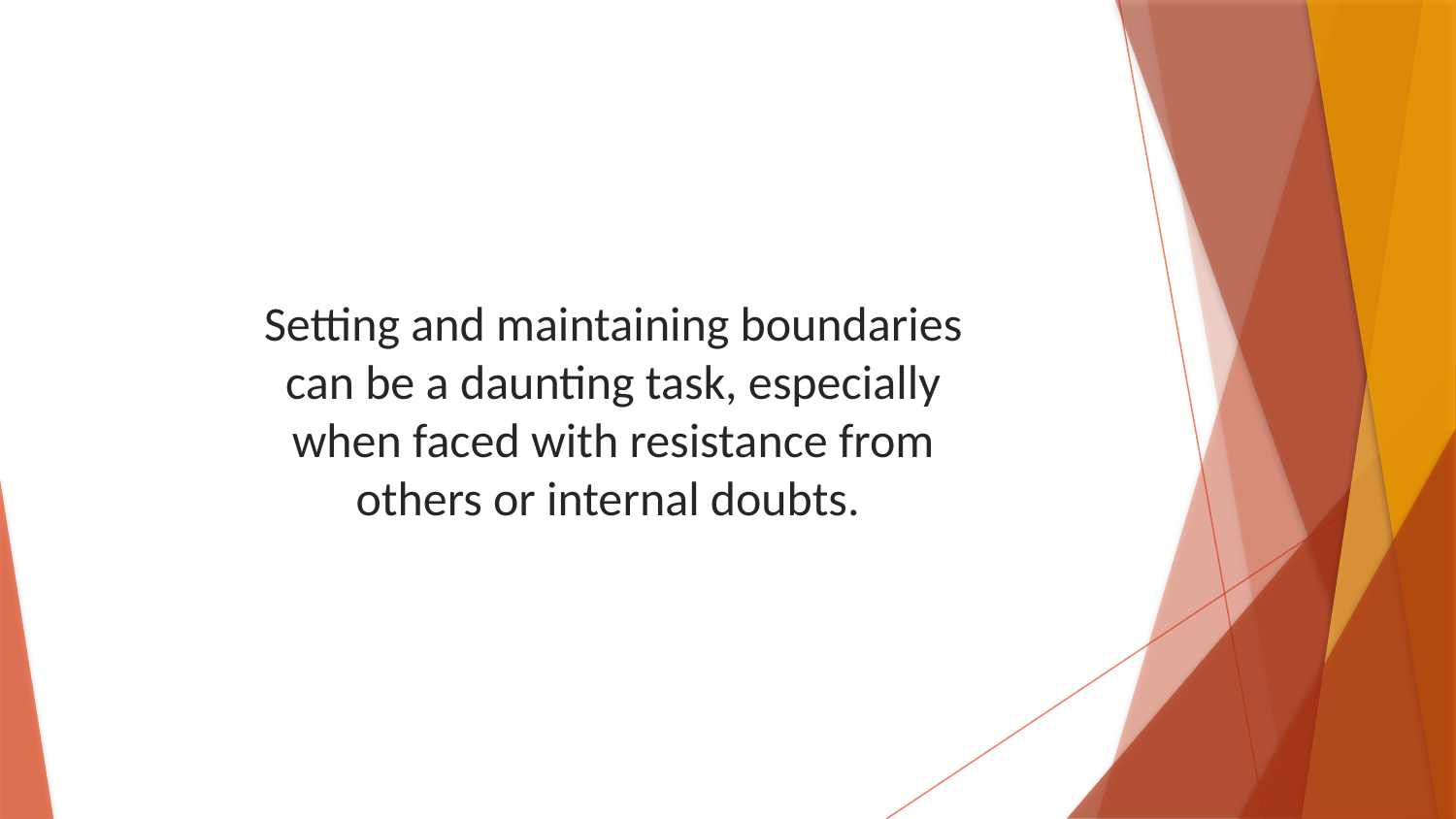

Setting and maintaining boundaries can be a daunting task, especially when faced with resistance from others or internal doubts.